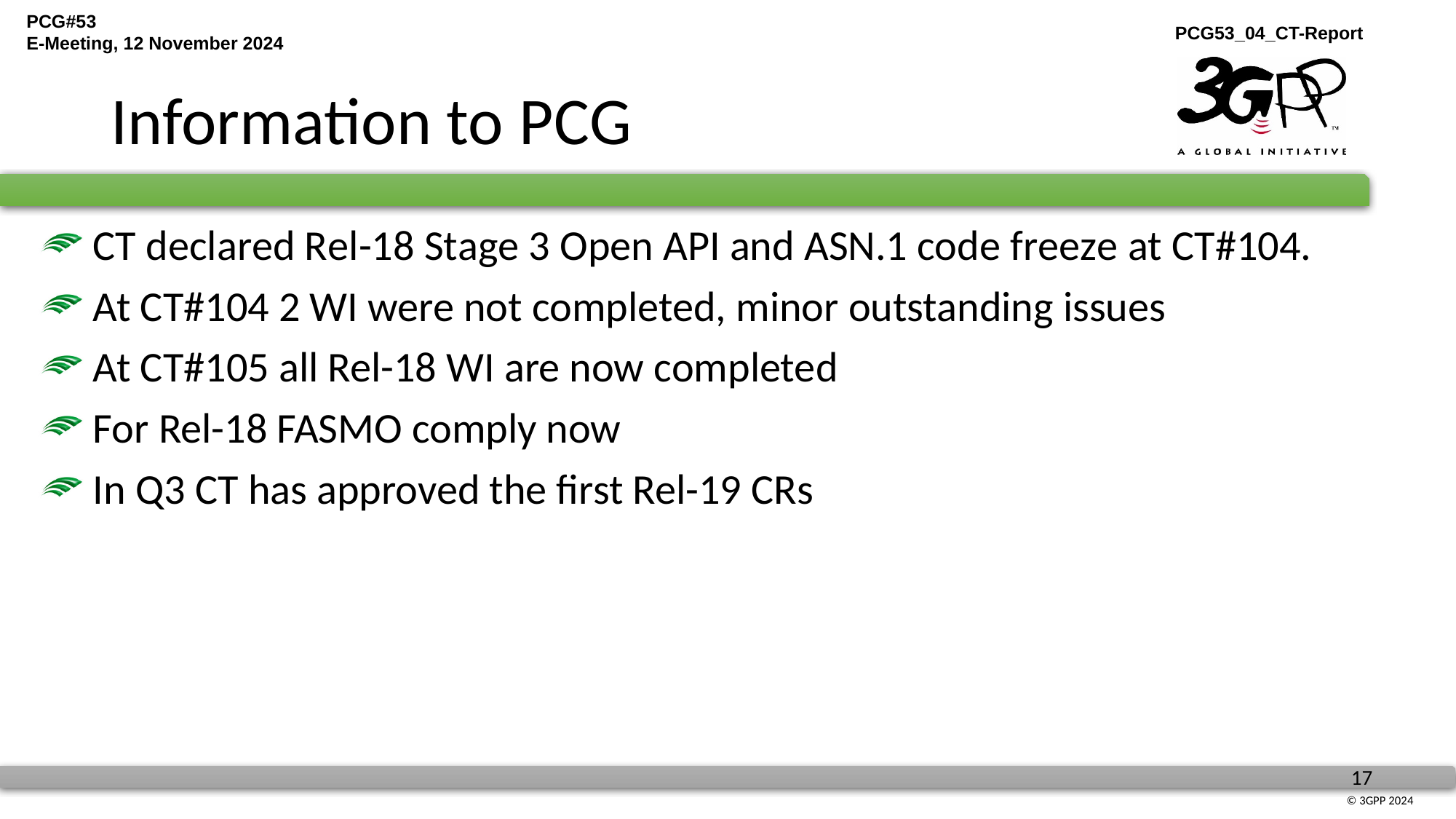

# Information to PCG
 CT declared Rel-18 Stage 3 Open API and ASN.1 code freeze at CT#104.
 At CT#104 2 WI were not completed, minor outstanding issues
 At CT#105 all Rel-18 WI are now completed
 For Rel-18 FASMO comply now
 In Q3 CT has approved the first Rel-19 CRs